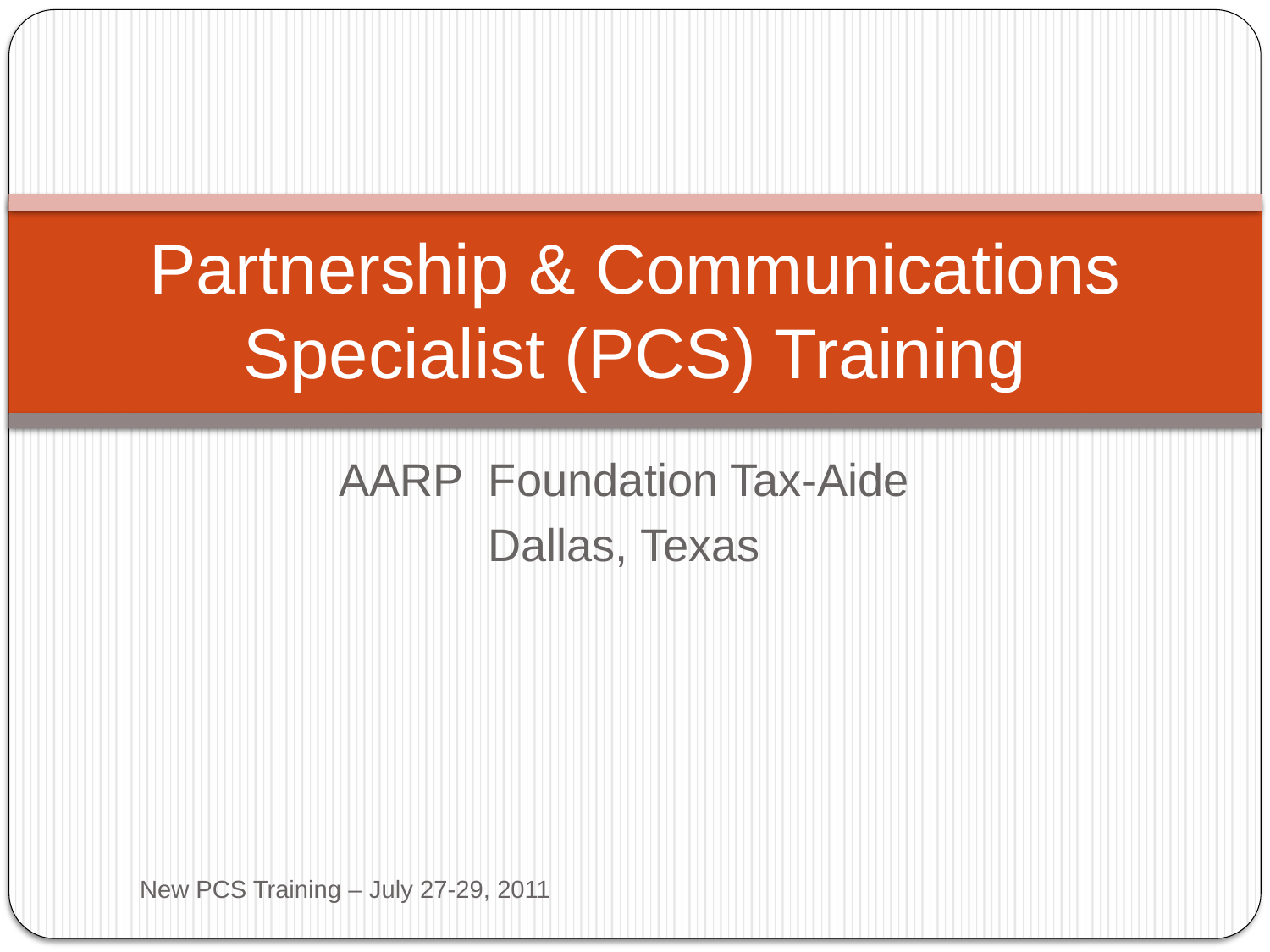

# Partnership & Communications Specialist (PCS) Training
AARP  Foundation Tax-Aide
Dallas, Texas
New PCS Training – July 27-29, 2011